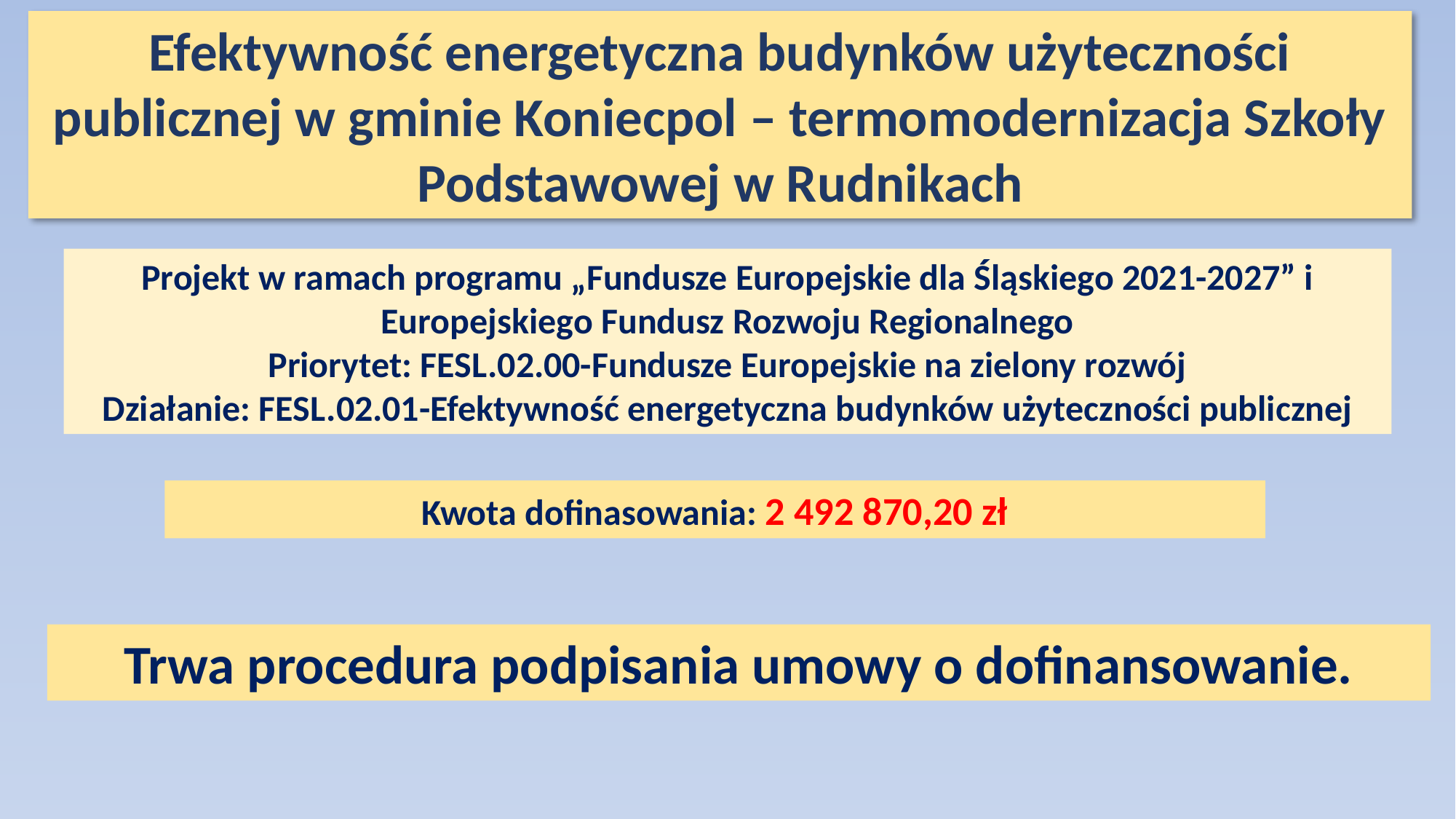

Efektywność energetyczna budynków użyteczności publicznej w gminie Koniecpol – termomodernizacja Szkoły Podstawowej w Rudnikach
#
Projekt w ramach programu „Fundusze Europejskie dla Śląskiego 2021-2027” i Europejskiego Fundusz Rozwoju Regionalnego
Priorytet: FESL.02.00-Fundusze Europejskie na zielony rozwój
Działanie: FESL.02.01-Efektywność energetyczna budynków użyteczności publicznej
Kwota dofinasowania: 2 492 870,20 zł
Trwa procedura podpisania umowy o dofinansowanie.